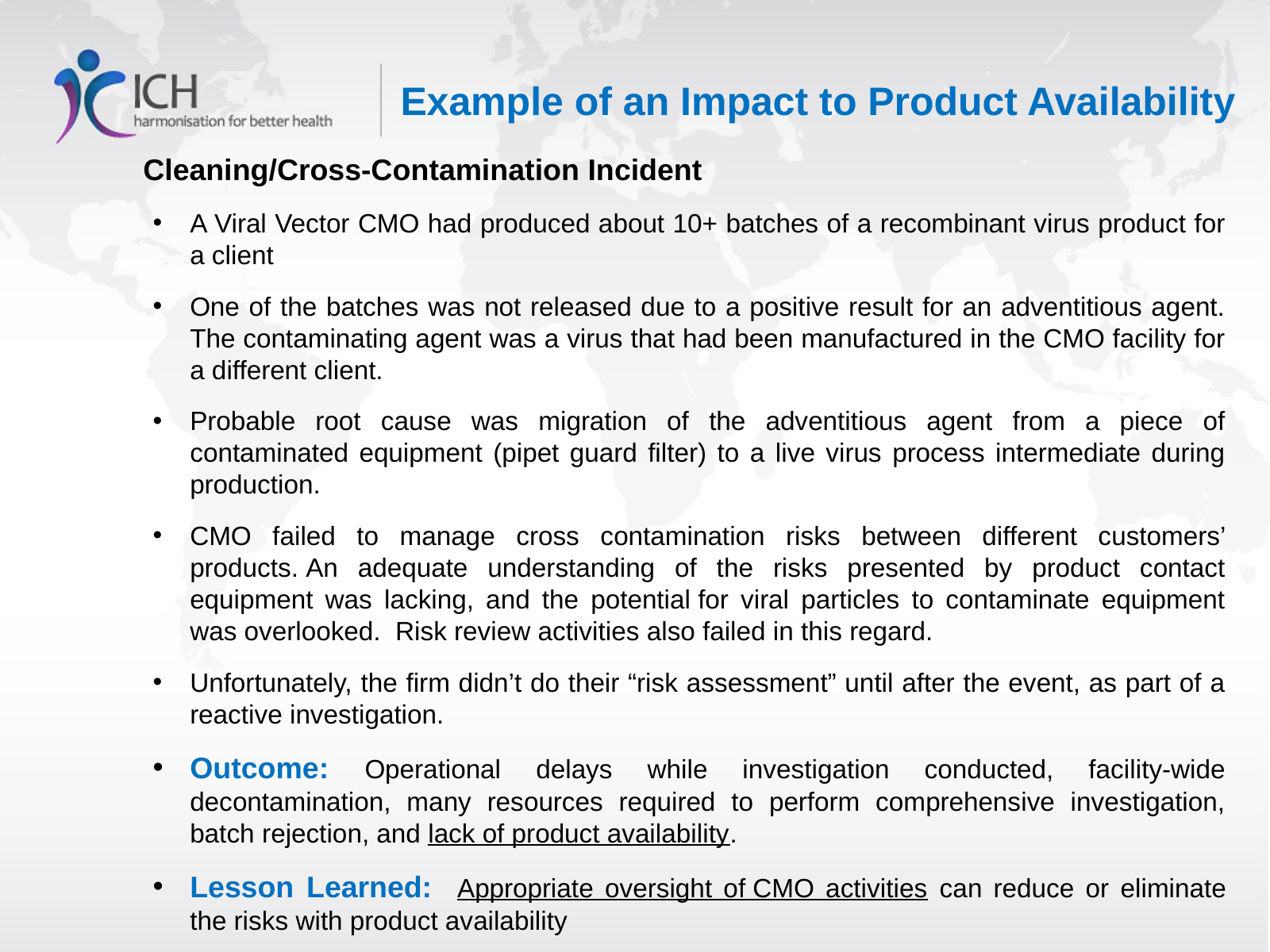

Example of an Impact to Product Availability
      Cleaning/Cross-Contamination Incident
A Viral Vector CMO had produced about 10+ batches of a recombinant virus product for a client
One of the batches was not released due to a positive result for an adventitious agent. The contaminating agent was a virus that had been manufactured in the CMO facility for a different client.
Probable root cause was migration of the adventitious agent from a piece of contaminated equipment (pipet guard filter) to a live virus process intermediate during production.
CMO failed to manage cross contamination risks between different customers’ products. An adequate understanding of the risks presented by product contact equipment was lacking, and the potential for viral particles to contaminate equipment was overlooked.  Risk review activities also failed in this regard.
Unfortunately, the firm didn’t do their “risk assessment” until after the event, as part of a reactive investigation.
Outcome: Operational delays while investigation conducted, facility-wide decontamination, many resources required to perform comprehensive investigation, batch rejection, and lack of product availability.
Lesson Learned:  Appropriate oversight of CMO activities can reduce or eliminate the risks with product availability